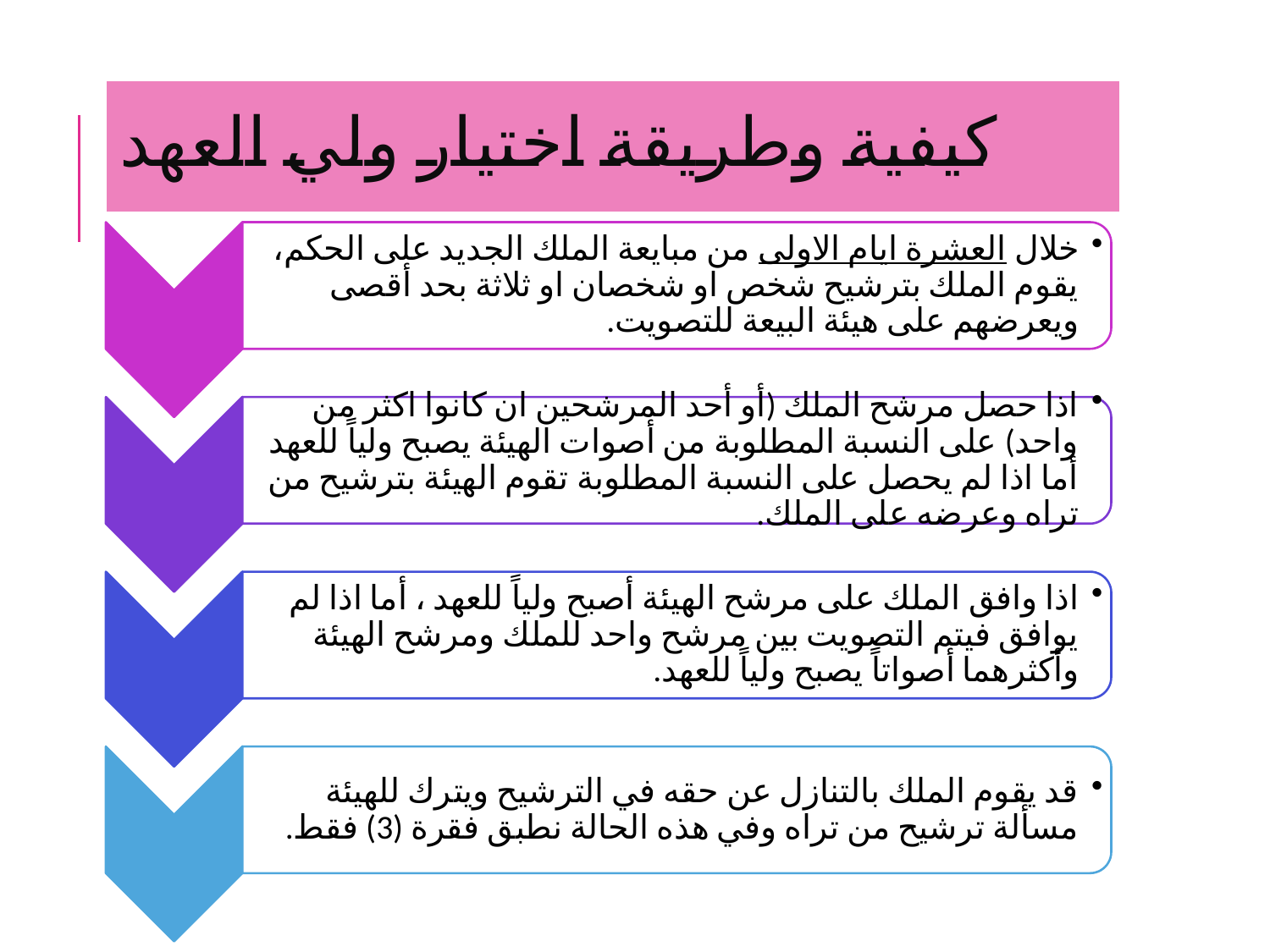

# كيفية وطريقة اختيار ولي العهد

خلال العشرة ايام الاولى من مبايعة الملك الجديد على الحكم، يقوم الملك بترشيح شخص او شخصان او ثلاثة بحد أقصى ويعرضهم على هيئة البيعة للتصويت.

اذا حصل مرشح الملك (أو أحد المرشحين ان كانوا اكثر من واحد) على النسبة المطلوبة من أصوات الهيئة يصبح ولياً للعهد أما اذا لم يحصل على النسبة المطلوبة تقوم الهيئة بترشيح من تراه وعرضه على الملك.

اذا وافق الملك على مرشح الهيئة أصبح ولياً للعهد ، أما اذا لم يوافق فيتم التصويت بين مرشح واحد للملك ومرشح الهيئة وأكثرهما أصواتاً يصبح ولياً للعهد.

قد يقوم الملك بالتنازل عن حقه في الترشيح ويترك للهيئة مسألة ترشيح من تراه وفي هذه الحالة نطبق فقرة (3) فقط.